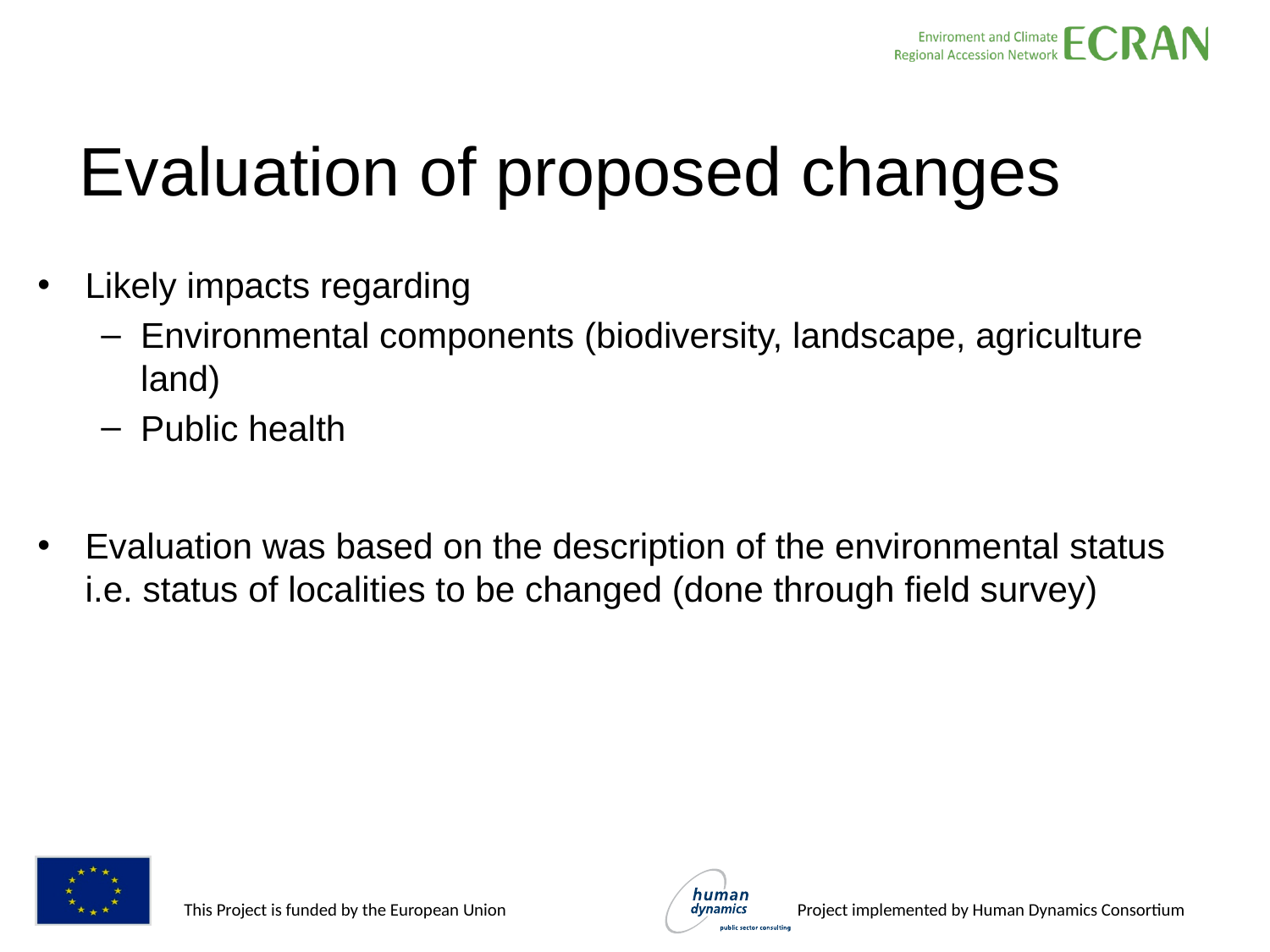

# Evaluation of proposed changes
Likely impacts regarding
Environmental components (biodiversity, landscape, agriculture land)
Public health

Evaluation was based on the description of the environmental status i.e. status of localities to be changed (done through field survey)